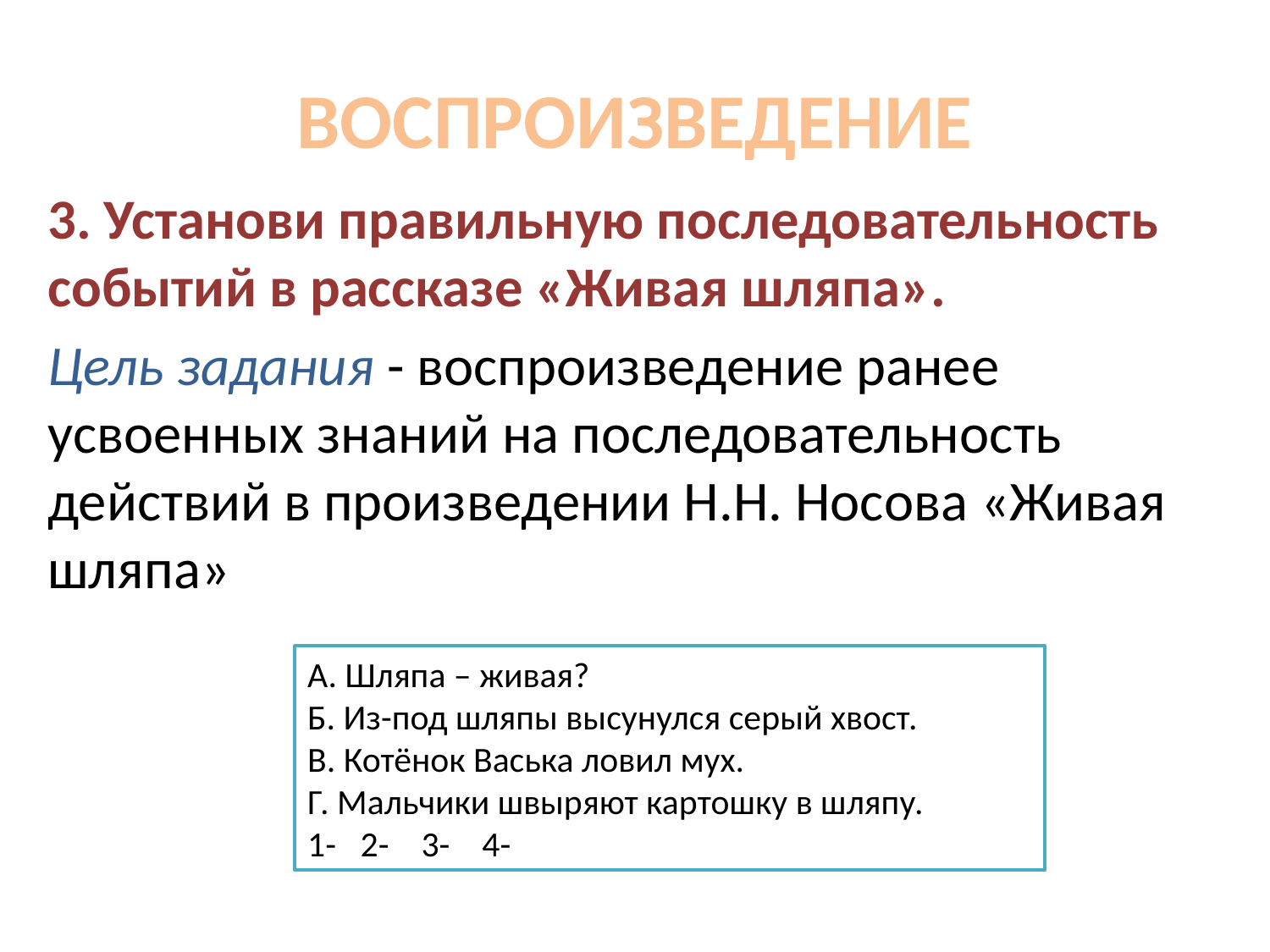

# ВОСПРОИЗВЕДЕНИЕ
3. Установи правильную последовательность событий в рассказе «Живая шляпа».
Цель задания - воспроизведение ранее усвоенных знаний на последовательность действий в произведении Н.Н. Носова «Живая шляпа»

А. Шляпа – живая?
Б. Из-под шляпы высунулся серый хвост.
В. Котёнок Васька ловил мух.
Г. Мальчики швыряют картошку в шляпу.
1-   2-    3-    4-